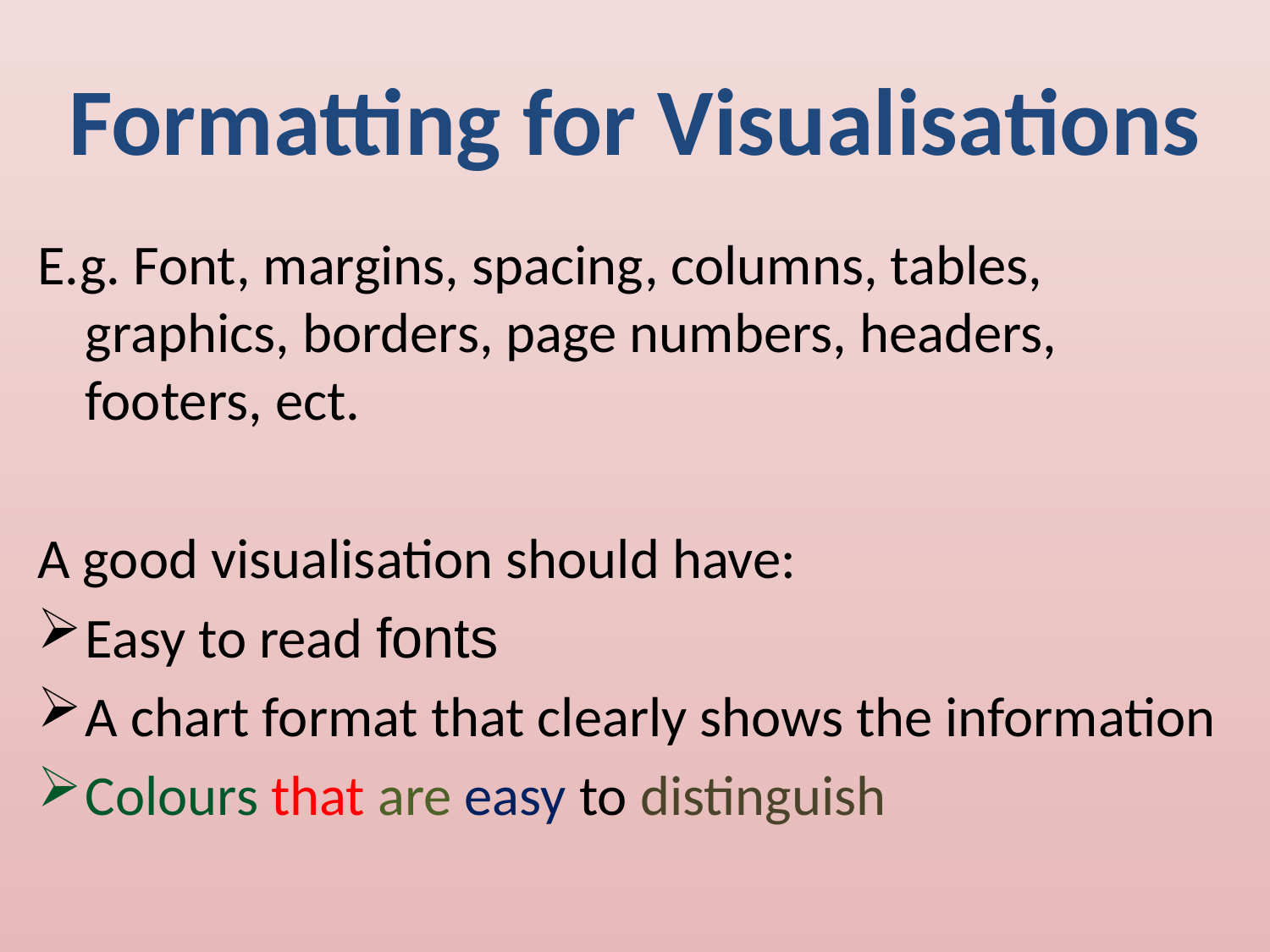

# Formatting for Visualisations
E.g. Font, margins, spacing, columns, tables, graphics, borders, page numbers, headers, footers, ect.

A good visualisation should have:
Easy to read fonts
A chart format that clearly shows the information
Colours that are easy to distinguish